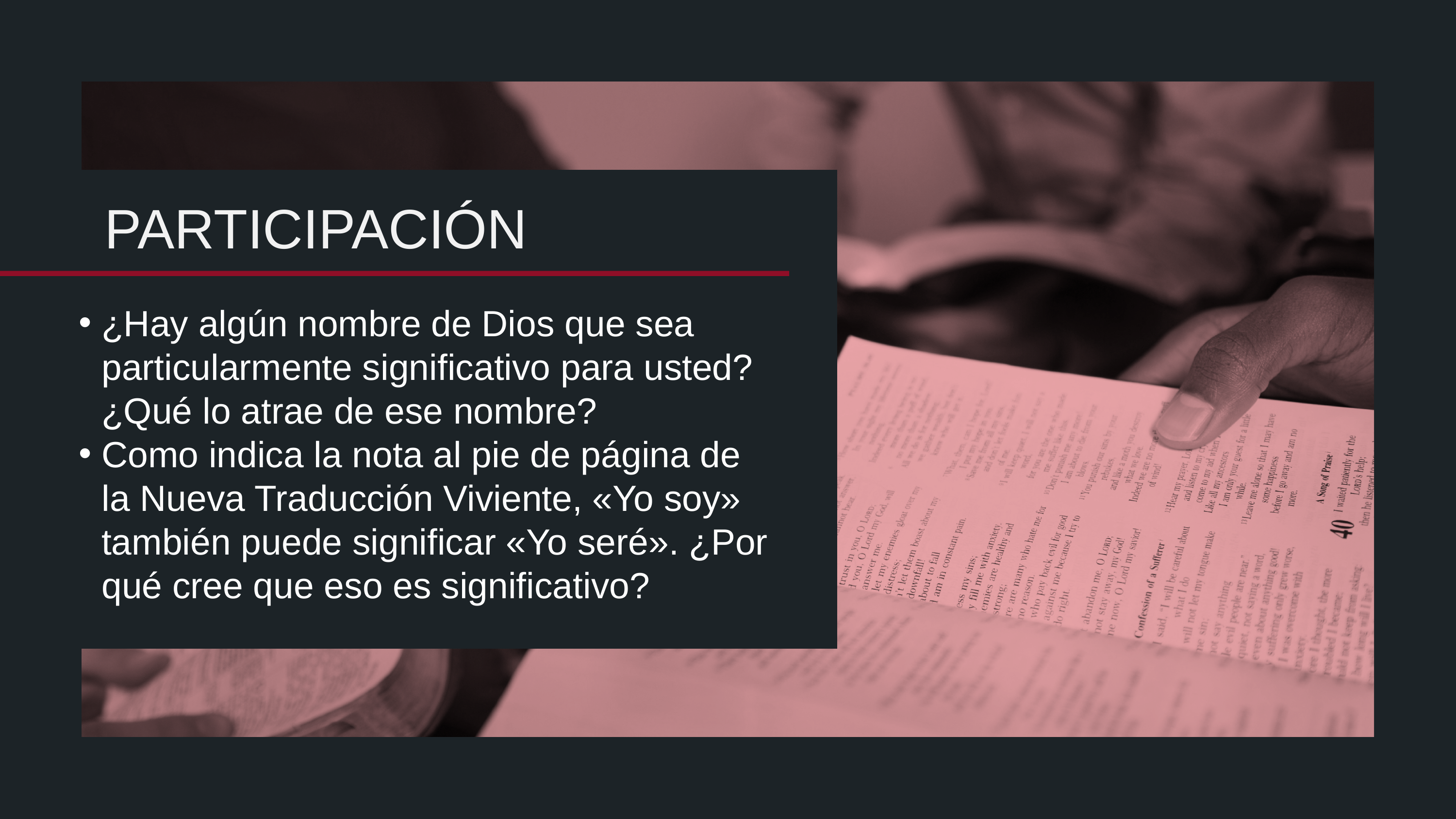

¿Hay algún nombre de Dios que sea particularmente significativo para usted?
¿Qué lo atrae de ese nombre?
Como indica la nota al pie de página de la Nueva Traducción Viviente, «Yo soy» también puede significar «Yo seré». ¿Por qué cree que eso es significativo?